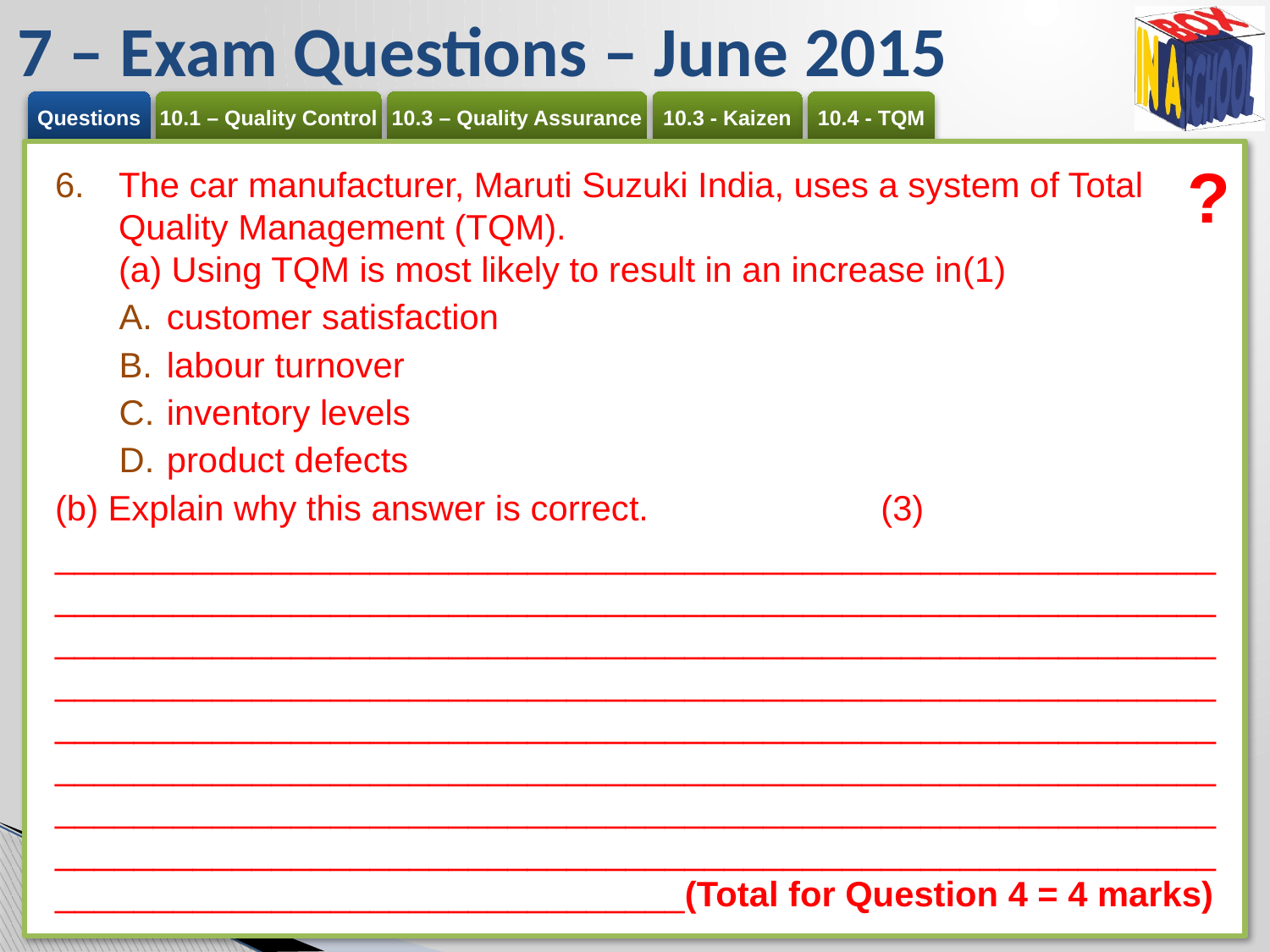

# 7 – Exam Questions – June 2015
?
The car manufacturer, Maruti Suzuki India, uses a system of Total Quality Management (TQM).
(a) Using TQM is most likely to result in an increase in	(1)
customer satisfaction
labour turnover
inventory levels
product defects
(b) Explain why this answer is correct.	(3)
________________________________________________________________________________________________________________________________________________________________________________________________________________________________________________________________________________________________________________________________________________________________________________________________________________________________________________________________________________________________________________________(Total for Question 4 = 4 marks)